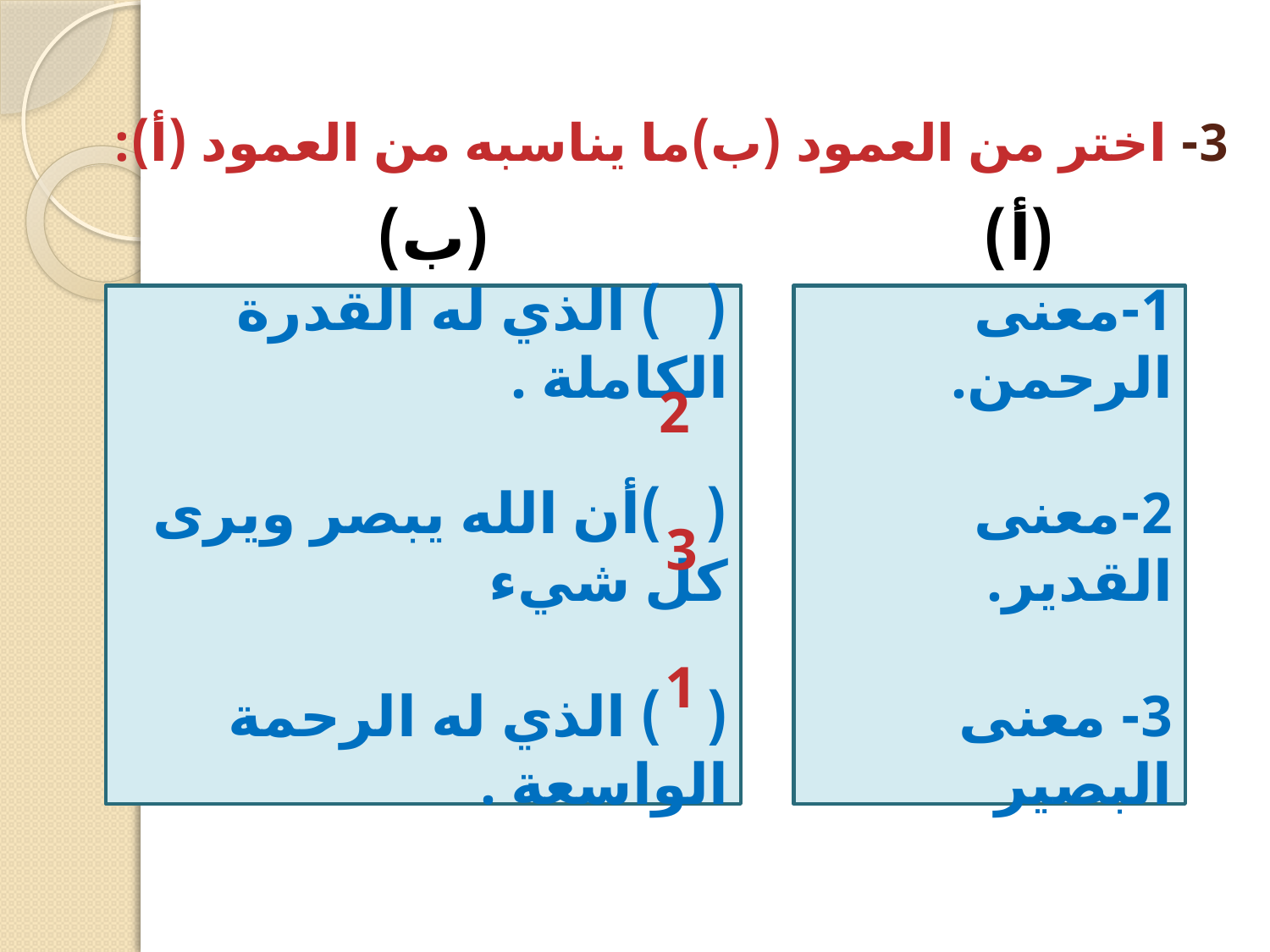

# 3- اختر من العمود (ب)ما يناسبه من العمود (أ):
(أ)                              (ب)
(   ) الذي له القدرة الكاملة .

(   )أن الله يبصر ويرى كل شيء

(   ) الذي له الرحمة الواسعة .
1-معنى الرحمن.

2-معنى القدير.

3- معنى البصير
2
3
1